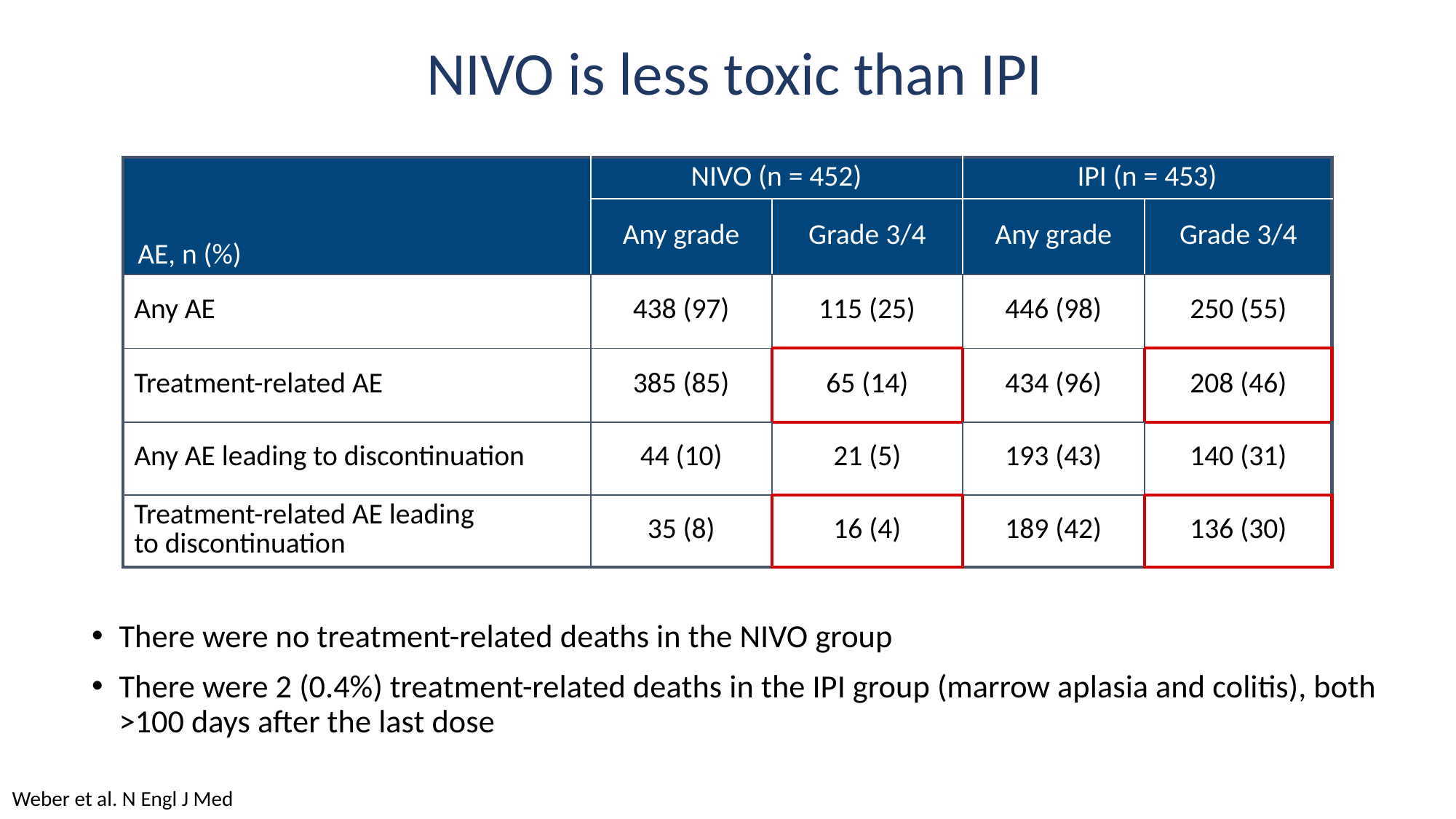

# NIVO is less toxic than IPI
| AE, n (%) | NIVO (n = 452) |  | IPI (n = 453) |  |
| --- | --- | --- | --- | --- |
|  | Any grade | Grade 3/4 | Any grade | Grade 3/4 |
| Any AE | 438 (97) | 115 (25) | 446 (98) | 250 (55) |
| Treatment-related AE | 385 (85) | 65 (14) | 434 (96) | 208 (46) |
| Any AE leading to discontinuation | 44 (10) | 21 (5) | 193 (43) | 140 (31) |
| Treatment-related AE leading to discontinuation | 35 (8) | 16 (4) | 189 (42) | 136 (30) |
There were no treatment-related deaths in the NIVO group
There were 2 (0.4%) treatment-related deaths in the IPI group (marrow aplasia and colitis), both >100 days after the last dose
Weber et al. N Engl J Med